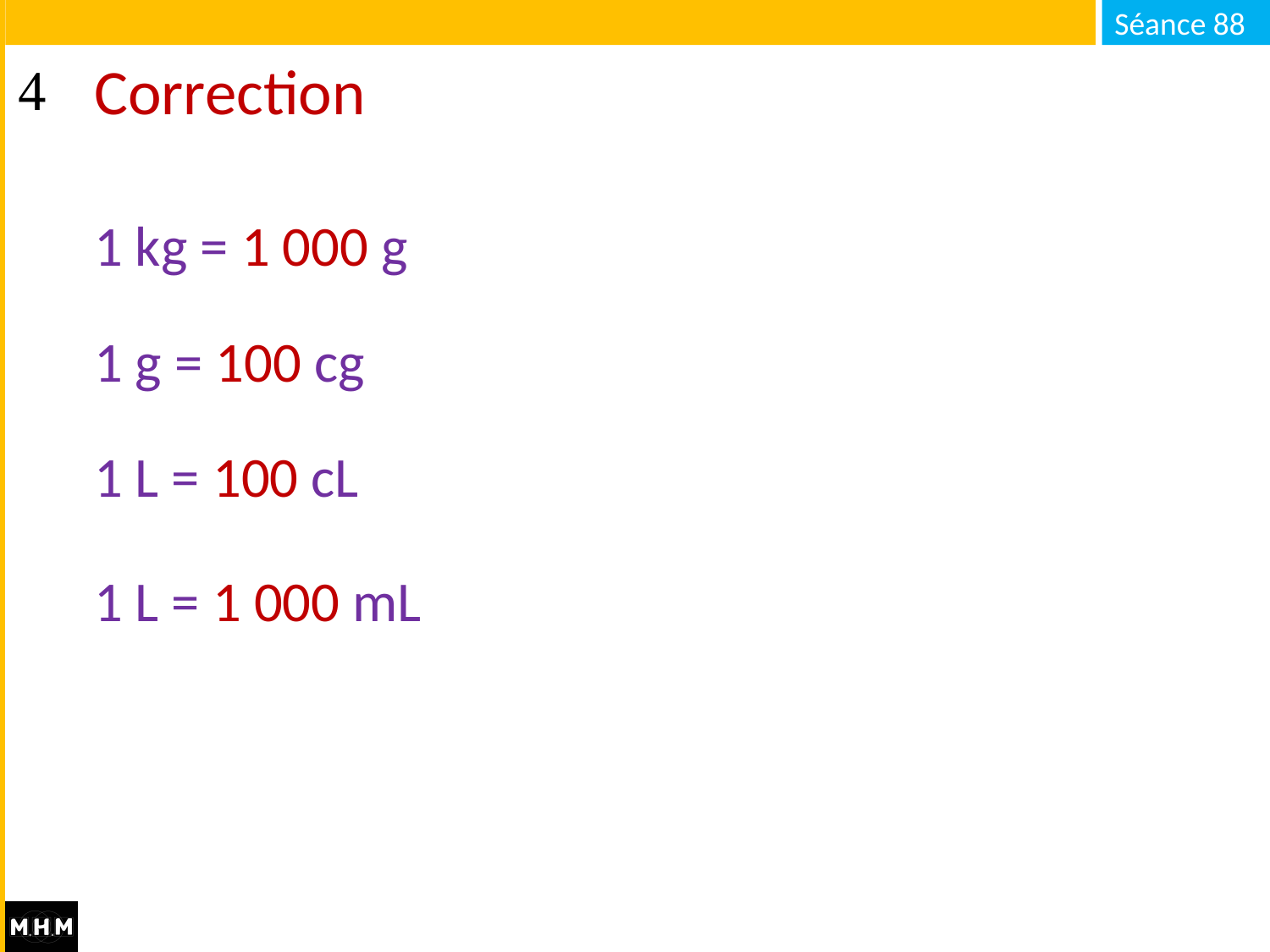

# Correction
1 kg = 1 000 g
1 g = 100 cg
1 L = 100 cL
1 L = 1 000 mL